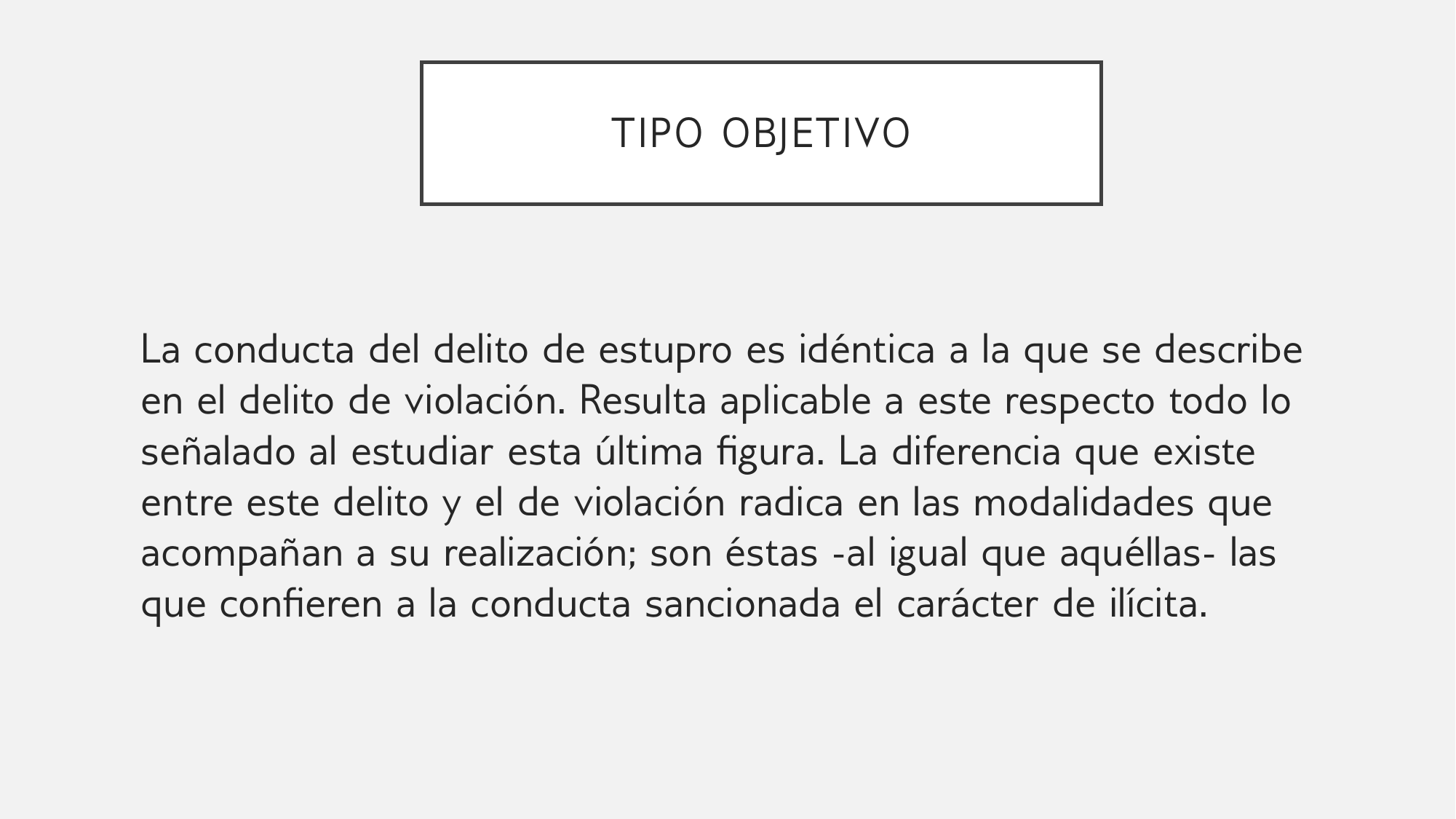

# Tipo objetivo
La conducta del delito de estupro es idéntica a la que se describe en el delito de violación. Resulta aplicable a este respecto todo lo señalado al estudiar esta última figura. La diferencia que existe entre este delito y el de violación radica en las modalidades que acompañan a su realización; son éstas -al igual que aquéllas- las que confieren a la conducta sancionada el carácter de ilícita.